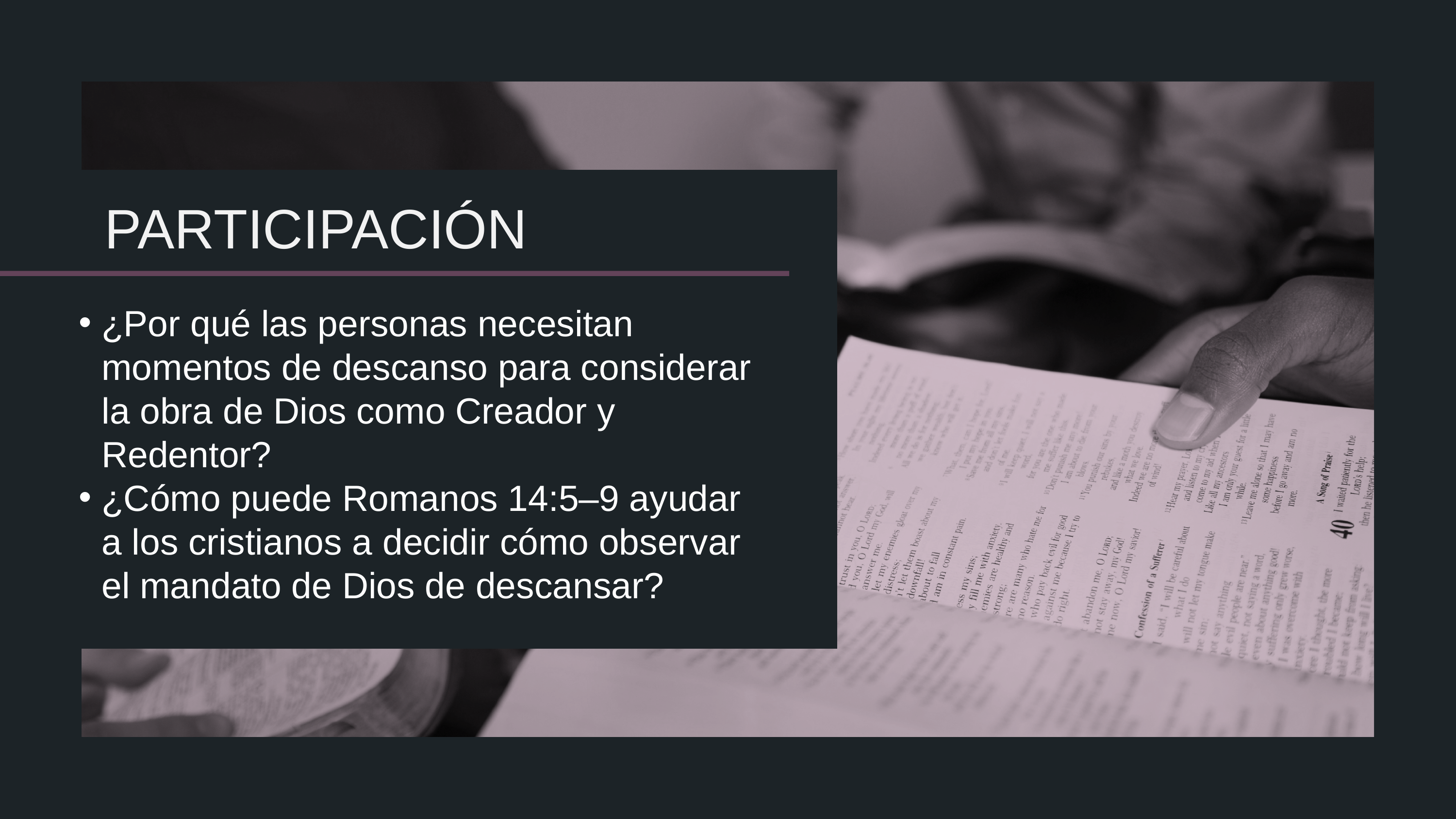

¿Por qué las personas necesitan momentos de descanso para considerar la obra de Dios como Creador y Redentor?
¿Cómo puede Romanos 14:5–9 ayudar a los cristianos a decidir cómo observar el mandato de Dios de descansar?